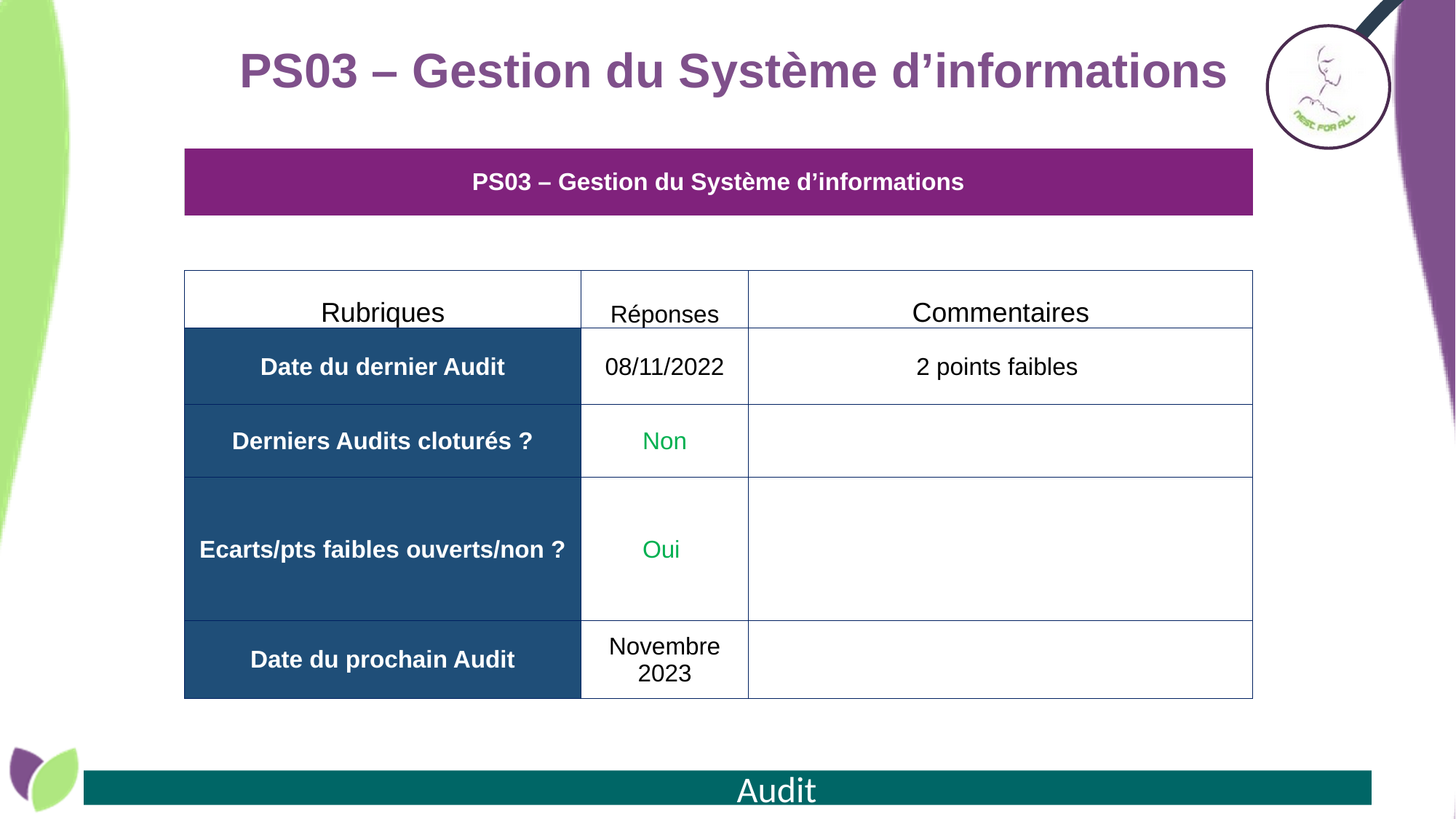

# PS03 – Gestion du Système d’informations
| PS03 – Gestion du Système d’informations |  |  |
| --- | --- | --- |
|  |  |  |
| Rubriques | Réponses | Commentaires |
| Date du dernier Audit | 08/11/2022 | 2 points faibles |
| Derniers Audits cloturés ? | Non |  |
| Ecarts/pts faibles ouverts/non ? | Oui |  |
| Date du prochain Audit | Novembre 2023 |  |
Audit